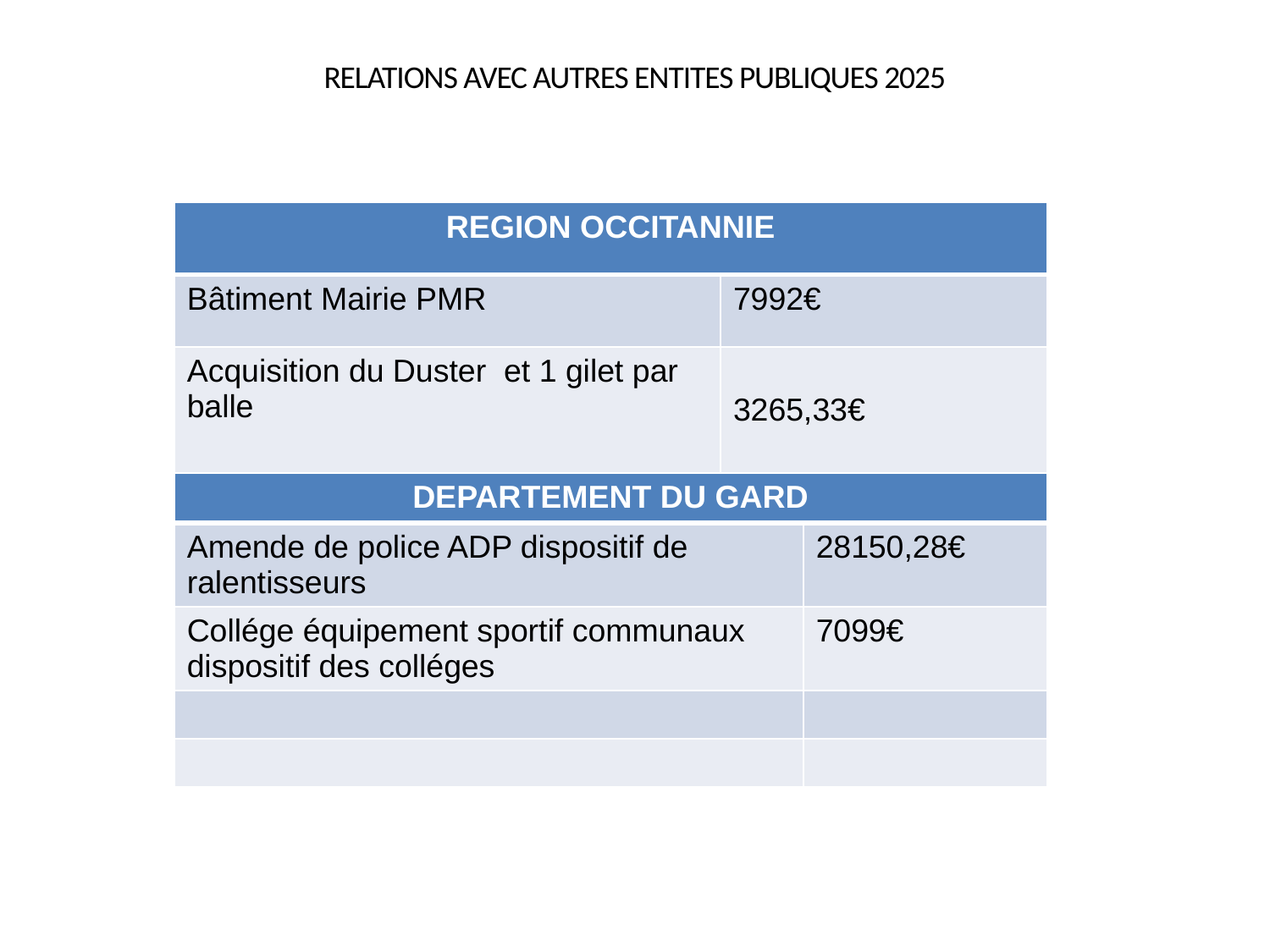

# RELATIONS AVEC AUTRES ENTITES PUBLIQUES 2025
| REGION OCCITANNIE |  |
| --- | --- |
| Bâtiment Mairie PMR | 7992€ |
| Acquisition du Duster et 1 gilet par balle | 3265,33€ |
| DEPARTEMENT DU GARD |  |
| --- | --- |
| Amende de police ADP dispositif de ralentisseurs | 28150,28€ |
| Collége équipement sportif communaux dispositif des colléges | 7099€ |
|  |  |
|  |  |